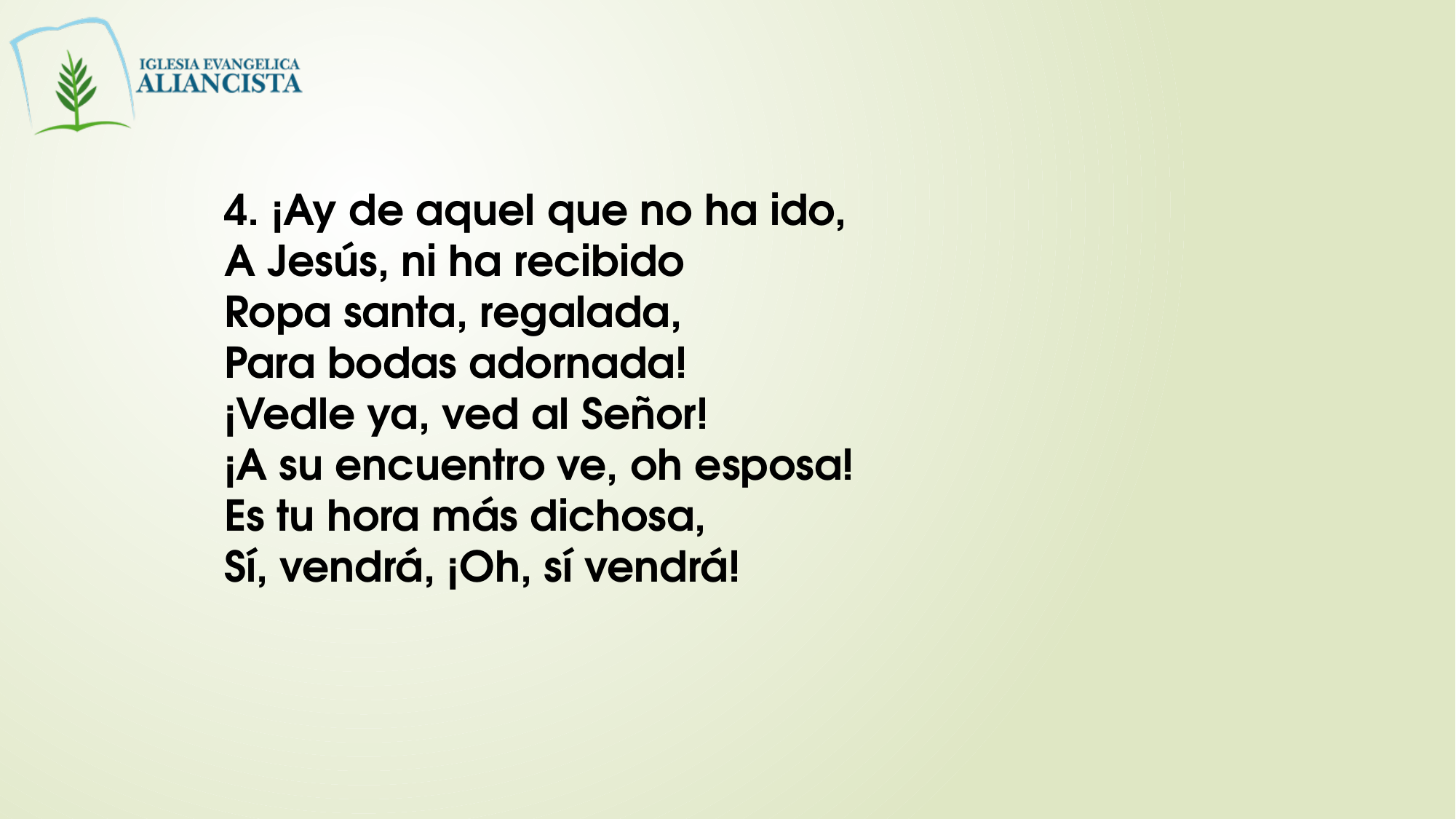

4. ¡Ay de aquel que no ha ido,
A Jesús, ni ha recibido
Ropa santa, regalada,
Para bodas adornada!
¡Vedle ya, ved al Señor!
¡A su encuentro ve, oh esposa!
Es tu hora más dichosa,
Sí, vendrá, ¡Oh, sí vendrá!